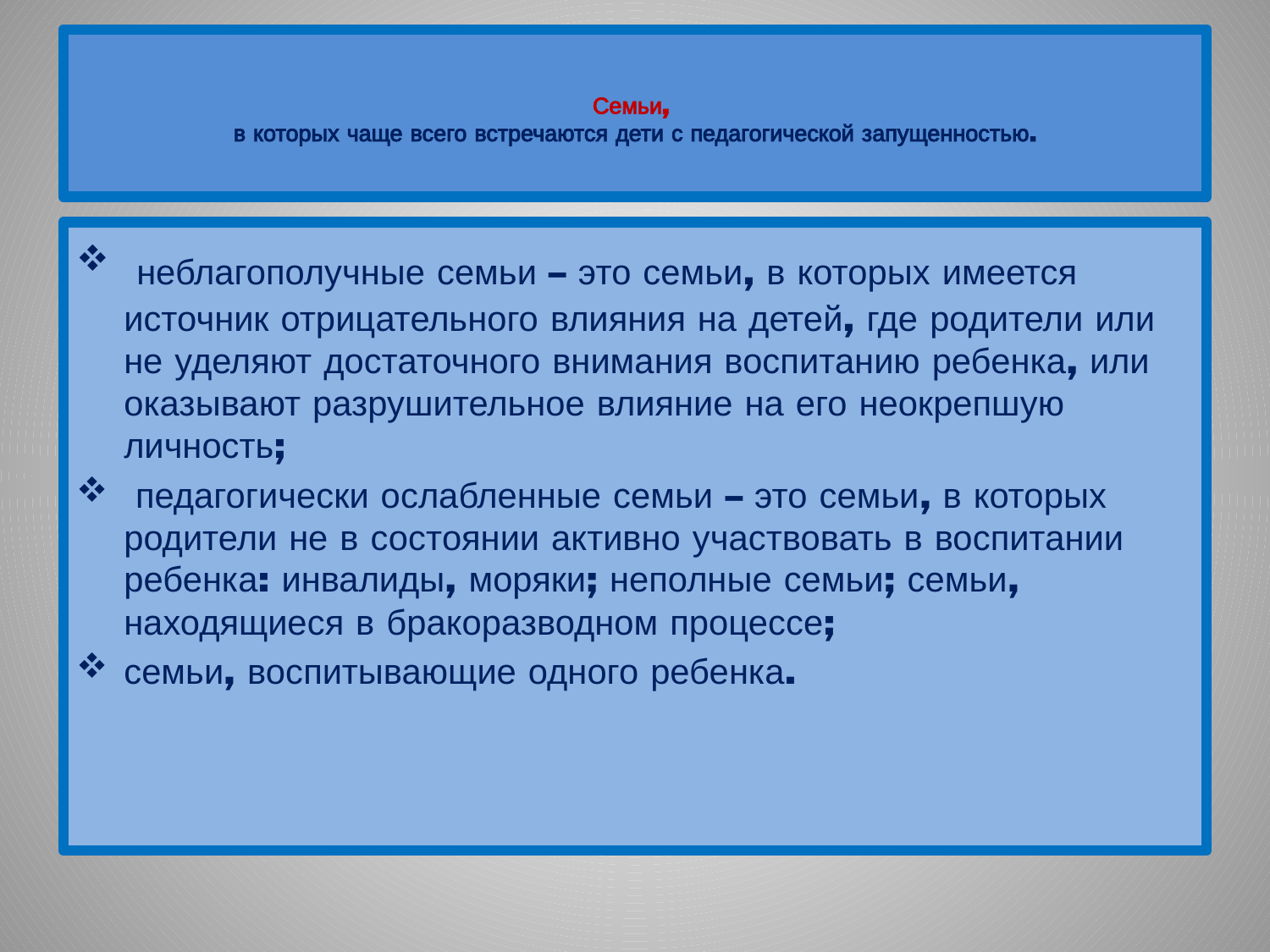

# Семьи, в которых чаще всего встречаются дети с педагогической запущенностью.
 неблагополучные семьи – это семьи, в которых имеется источник отрицательного влияния на детей, где родители или не уделяют достаточного внимания воспитанию ребенка, или оказывают разрушительное влияние на его неокрепшую личность;
 педагогически ослабленные семьи – это семьи, в которых родители не в состоянии активно участвовать в воспитании ребенка: инвалиды, моряки; неполные семьи; семьи, находящиеся в бракоразводном процессе;
семьи, воспитывающие одного ребенка.